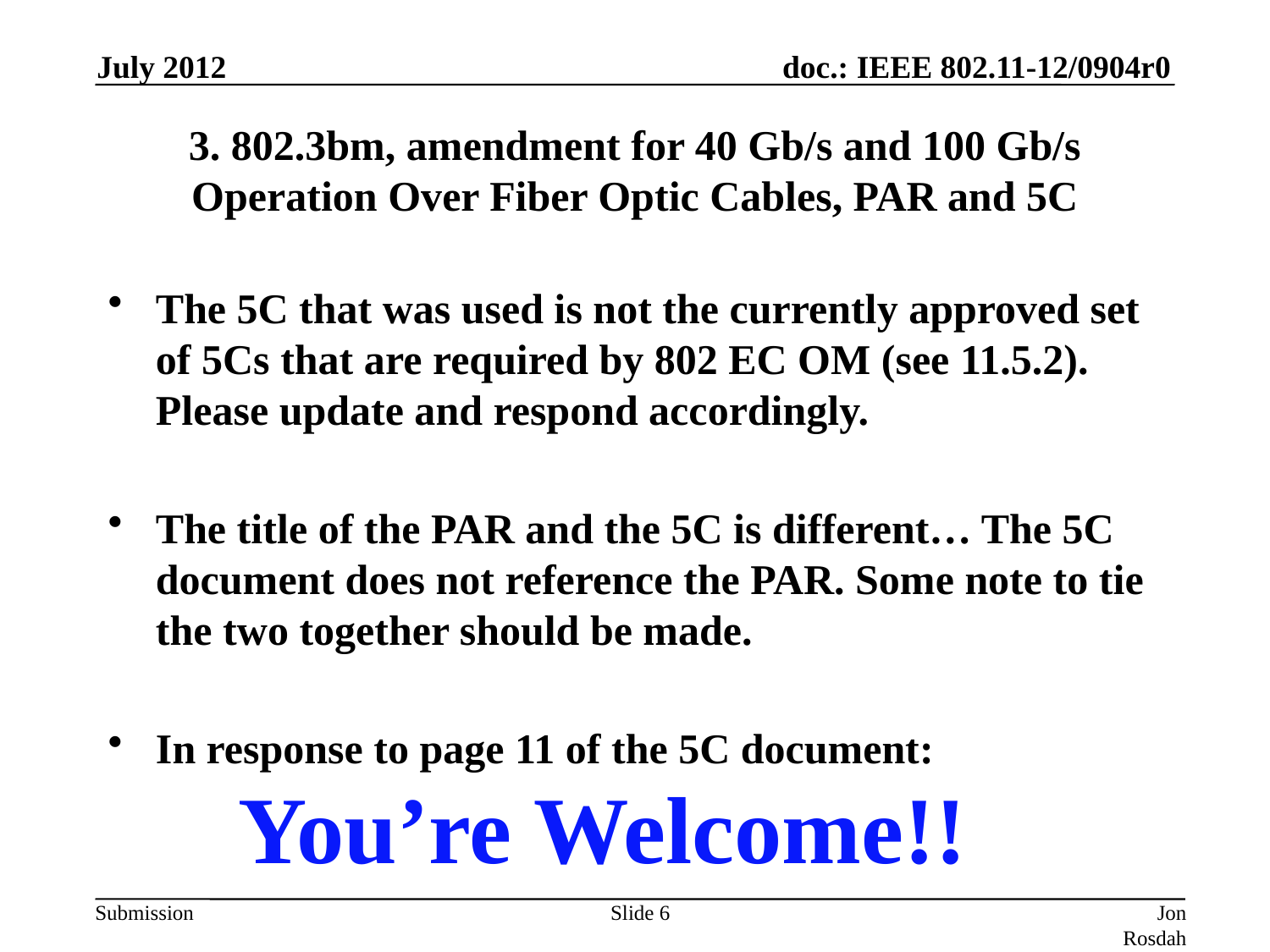

July 2012
# 3. 802.3bm, amendment for 40 Gb/s and 100 Gb/s Operation Over Fiber Optic Cables, PAR and 5C
The 5C that was used is not the currently approved set of 5Cs that are required by 802 EC OM (see 11.5.2).  Please update and respond accordingly.

The title of the PAR and the 5C is different… The 5C document does not reference the PAR. Some note to tie the two together should be made.

In response to page 11 of the 5C document:
You’re Welcome!!
Slide 6
Jon Rosdahl (CSR)